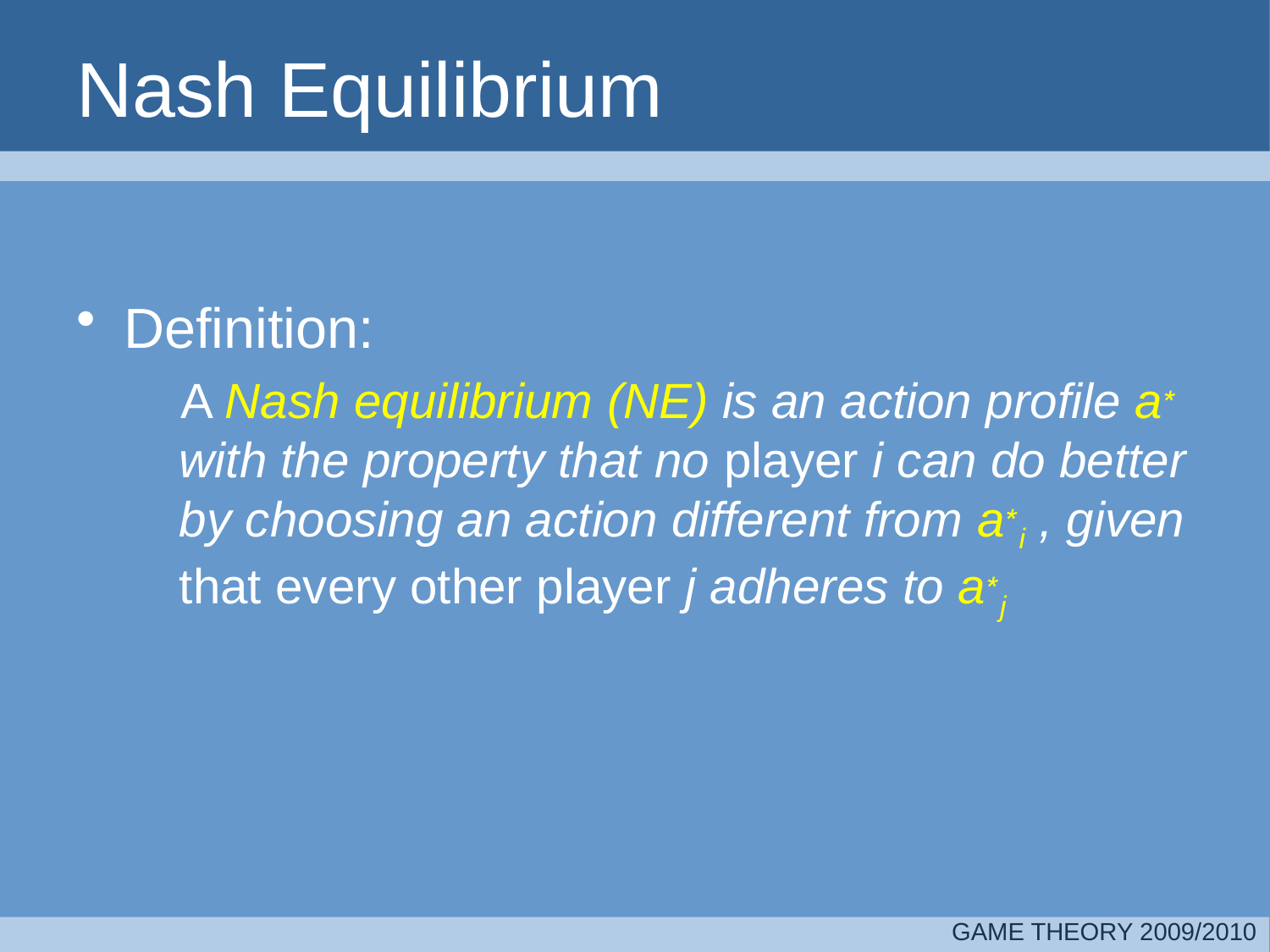

# Nash Equilibrium

Definition:
   A Nash equilibrium (NE) is an action profile a∗ with the property that no player i can do better by choosing an action different from a∗i , given that every other player j adheres to a∗j

GAME THEORY 2009/2010